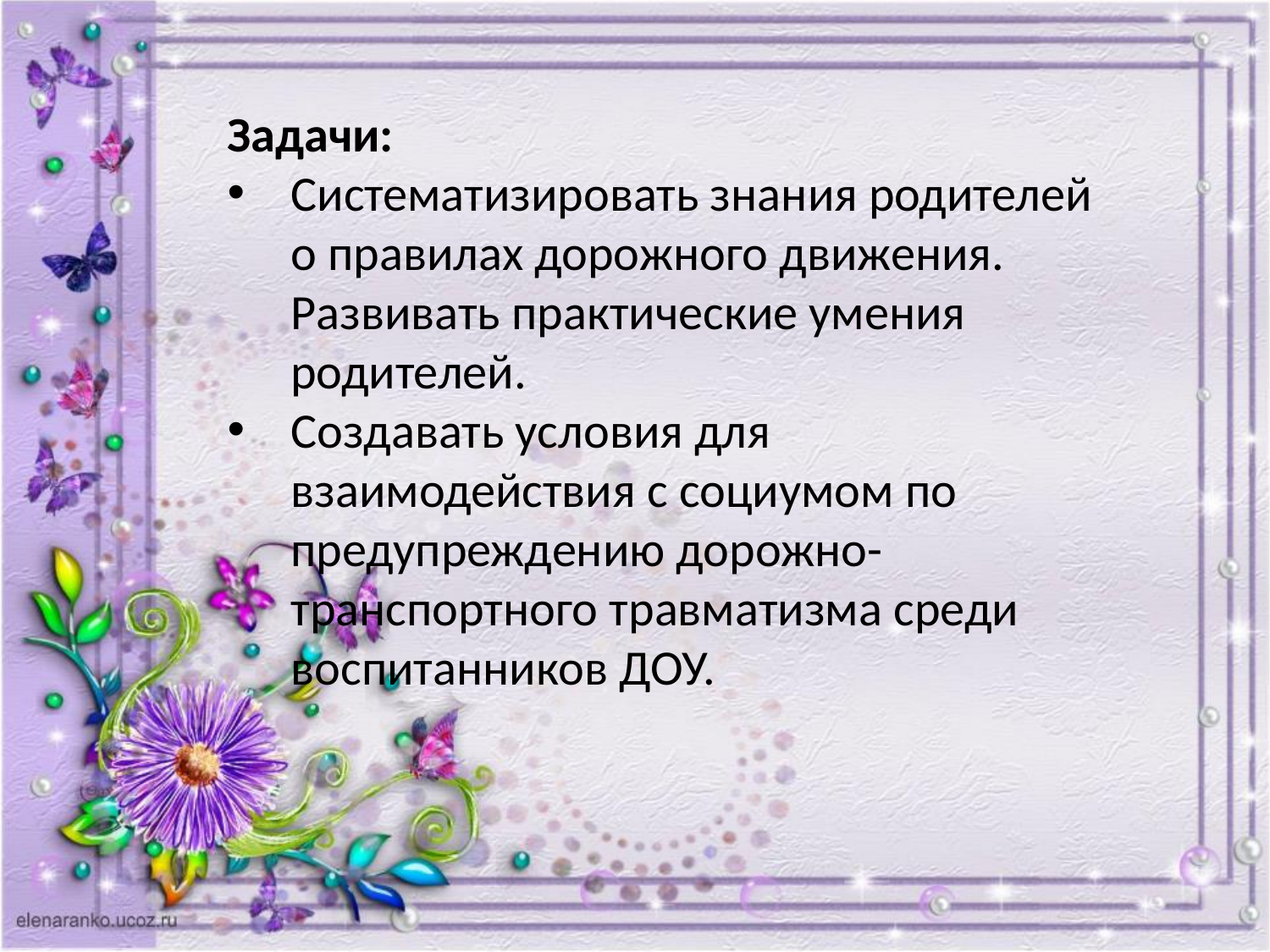

Задачи:
Систематизировать знания родителей о правилах дорожного движения. Развивать практические умения родителей.
Создавать условия для взаимодействия с социумом по предупреждению дорожно-транспортного травматизма среди воспитанников ДОУ.